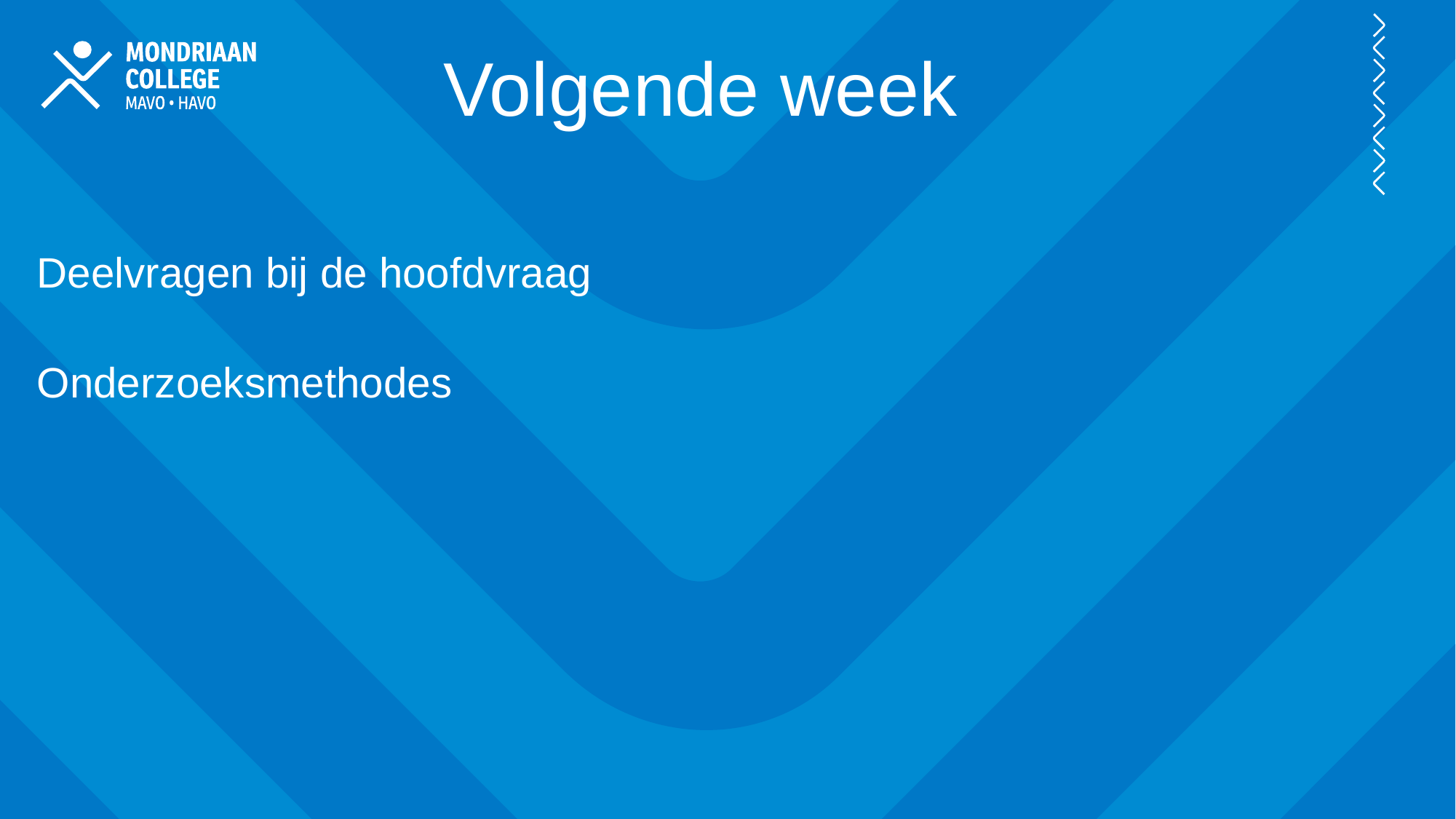

Volgende week

Deelvragen bij de hoofdvraag

Onderzoeksmethodes